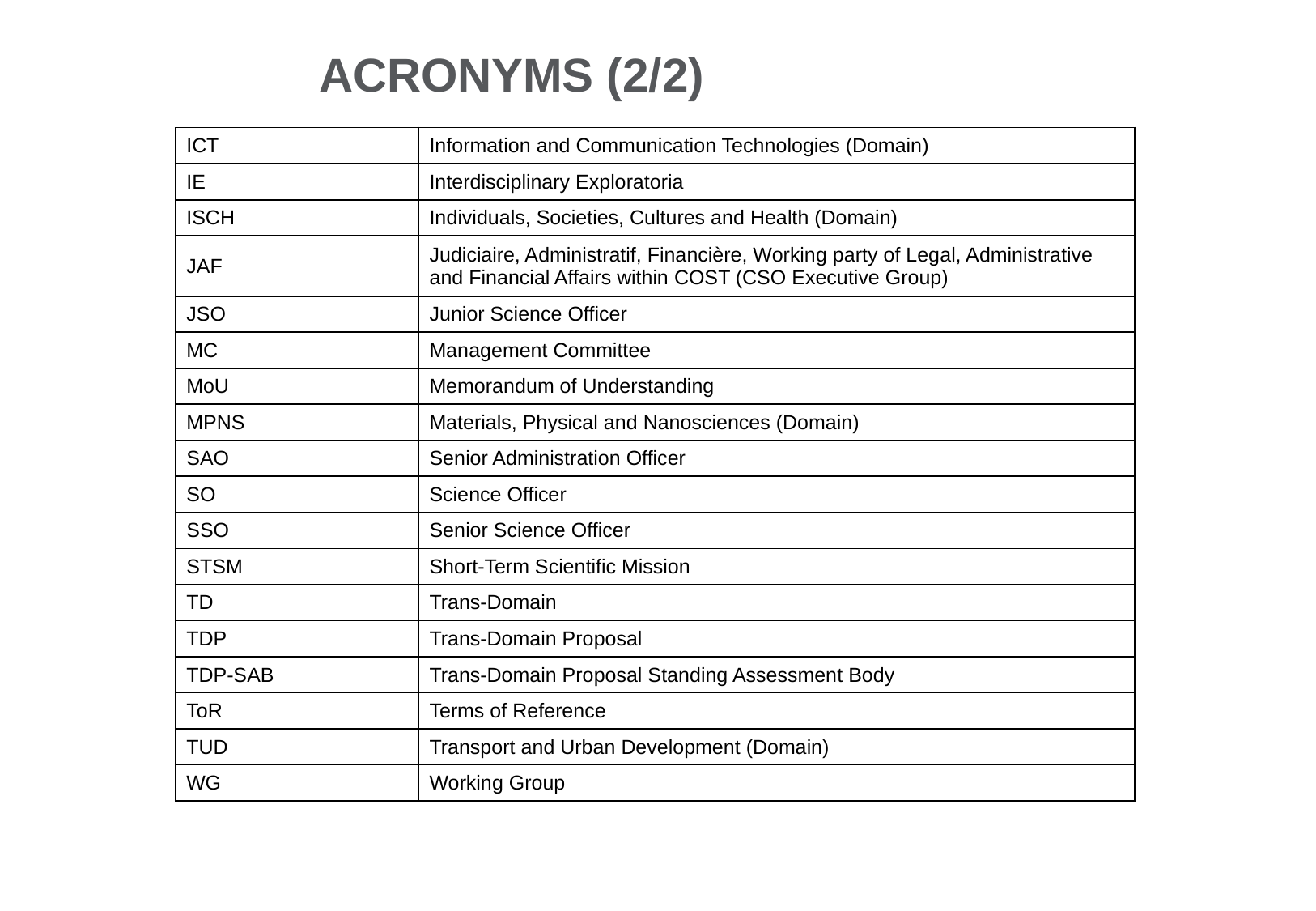

ACRONYMS (2/2)
| ICT | Information and Communication Technologies (Domain) |
| --- | --- |
| IE | Interdisciplinary Exploratoria |
| ISCH | Individuals, Societies, Cultures and Health (Domain) |
| JAF | Judiciaire, Administratif, Financière, Working party of Legal, Administrative and Financial Affairs within COST (CSO Executive Group) |
| JSO | Junior Science Officer |
| MC | Management Committee |
| MoU | Memorandum of Understanding |
| MPNS | Materials, Physical and Nanosciences (Domain) |
| SAO | Senior Administration Officer |
| SO | Science Officer |
| SSO | Senior Science Officer |
| STSM | Short-Term Scientific Mission |
| TD | Trans-Domain |
| TDP | Trans-Domain Proposal |
| TDP-SAB | Trans-Domain Proposal Standing Assessment Body |
| ToR | Terms of Reference |
| TUD | Transport and Urban Development (Domain) |
| WG | Working Group |